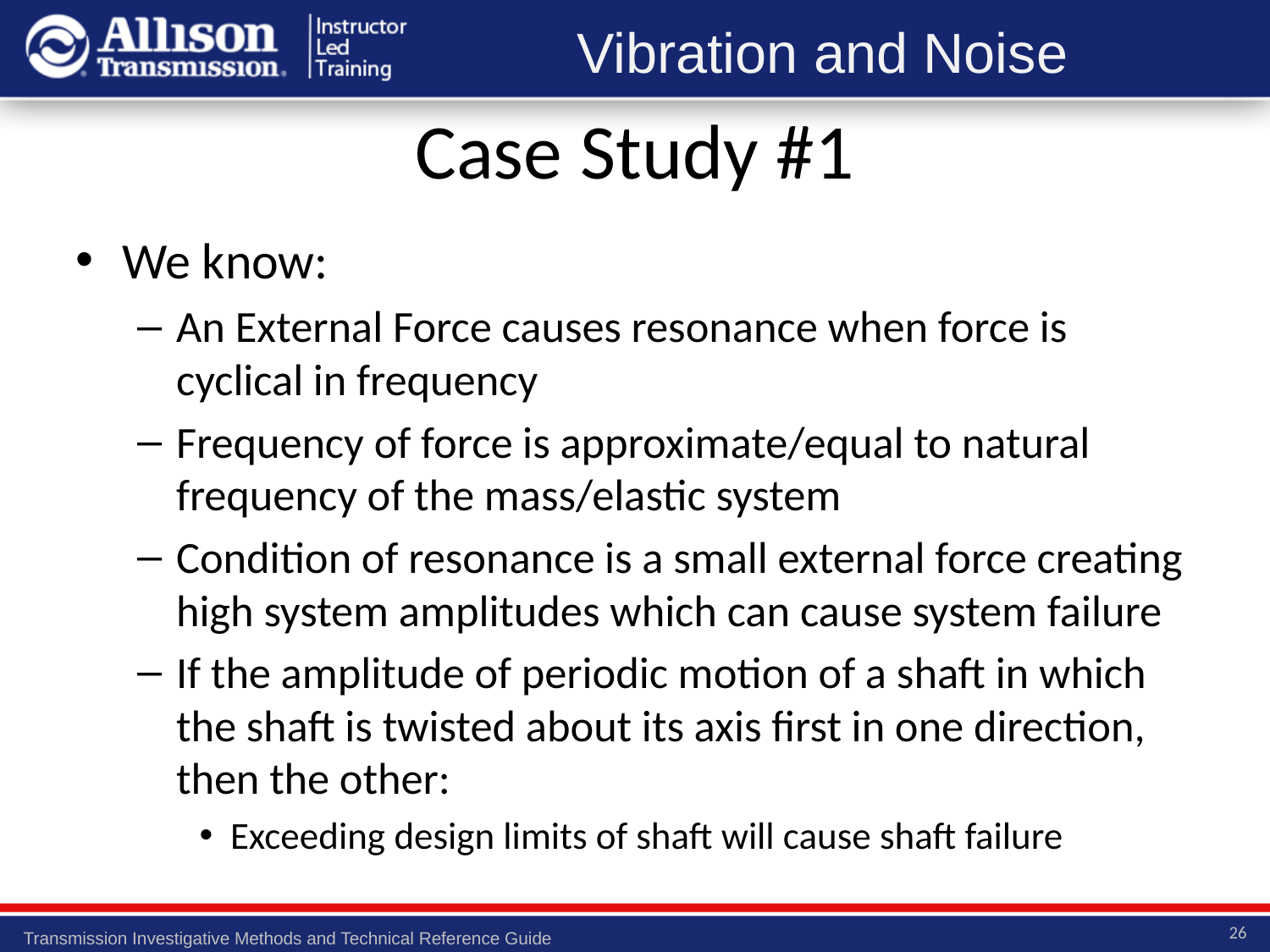

Case Study #1
We know:
An External Force causes resonance when force is cyclical in frequency
Frequency of force is approximate/equal to natural frequency of the mass/elastic system
Condition of resonance is a small external force creating high system amplitudes which can cause system failure
If the amplitude of periodic motion of a shaft in which the shaft is twisted about its axis first in one direction, then the other:
Exceeding design limits of shaft will cause shaft failure

26